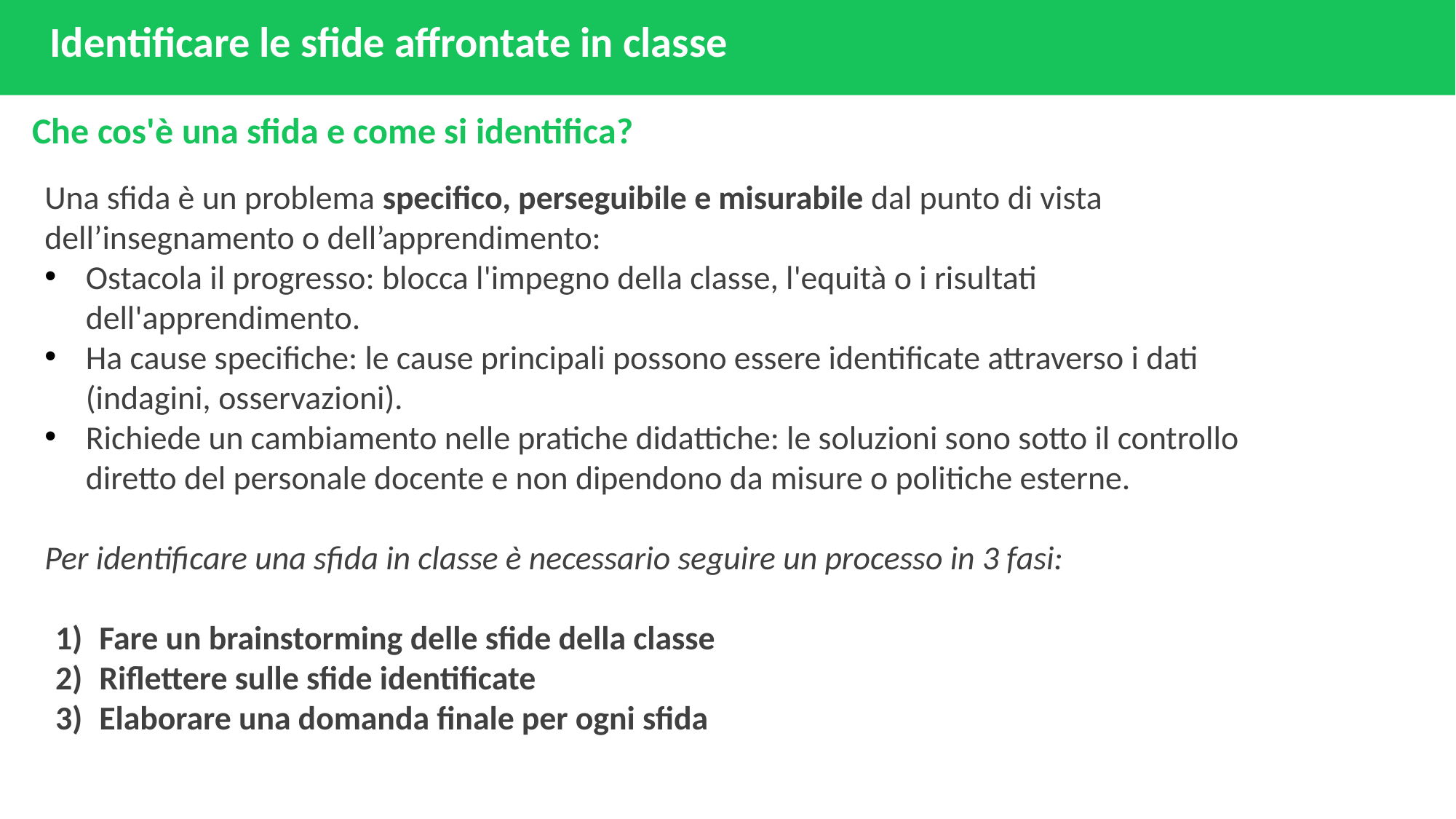

# Identificare le sfide affrontate in classe
Che cos'è una sfida e come si identifica?
Una sfida è un problema specifico, perseguibile e misurabile dal punto di vista dell’insegnamento o dell’apprendimento:
Ostacola il progresso: blocca l'impegno della classe, l'equità o i risultati dell'apprendimento.
Ha cause specifiche: le cause principali possono essere identificate attraverso i dati (indagini, osservazioni).
Richiede un cambiamento nelle pratiche didattiche: le soluzioni sono sotto il controllo diretto del personale docente e non dipendono da misure o politiche esterne.

Per identificare una sfida in classe è necessario seguire un processo in 3 fasi:

Fare un brainstorming delle sfide della classe
Riflettere sulle sfide identificate
Elaborare una domanda finale per ogni sfida